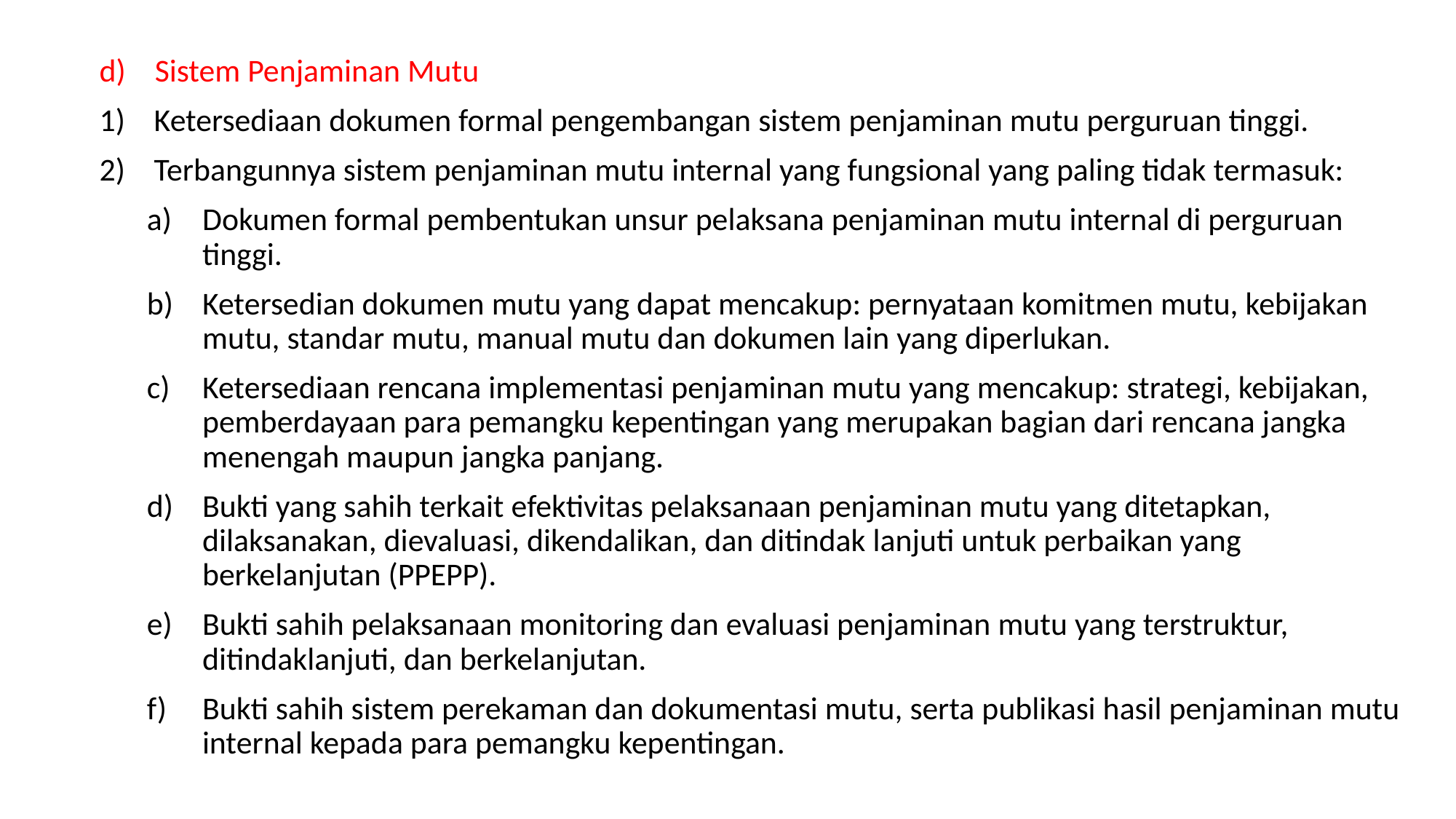

Sistem Penjaminan Mutu
Ketersediaan dokumen formal pengembangan sistem penjaminan mutu perguruan tinggi.
Terbangunnya sistem penjaminan mutu internal yang fungsional yang paling tidak termasuk:
a) 	Dokumen formal pembentukan unsur pelaksana penjaminan mutu internal di perguruan tinggi.
b) 	Ketersedian dokumen mutu yang dapat mencakup: pernyataan komitmen mutu, kebijakan mutu, standar mutu, manual mutu dan dokumen lain yang diperlukan.
c) 	Ketersediaan rencana implementasi penjaminan mutu yang mencakup: strategi, kebijakan, pemberdayaan para pemangku kepentingan yang merupakan bagian dari rencana jangka menengah maupun jangka panjang.
d) 	Bukti yang sahih terkait efektivitas pelaksanaan penjaminan mutu yang ditetapkan, dilaksanakan, dievaluasi, dikendalikan, dan ditindak lanjuti untuk perbaikan yang berkelanjutan (PPEPP).
e) 	Bukti sahih pelaksanaan monitoring dan evaluasi penjaminan mutu yang terstruktur, ditindaklanjuti, dan berkelanjutan.
f) 	Bukti sahih sistem perekaman dan dokumentasi mutu, serta publikasi hasil penjaminan mutu internal kepada para pemangku kepentingan.